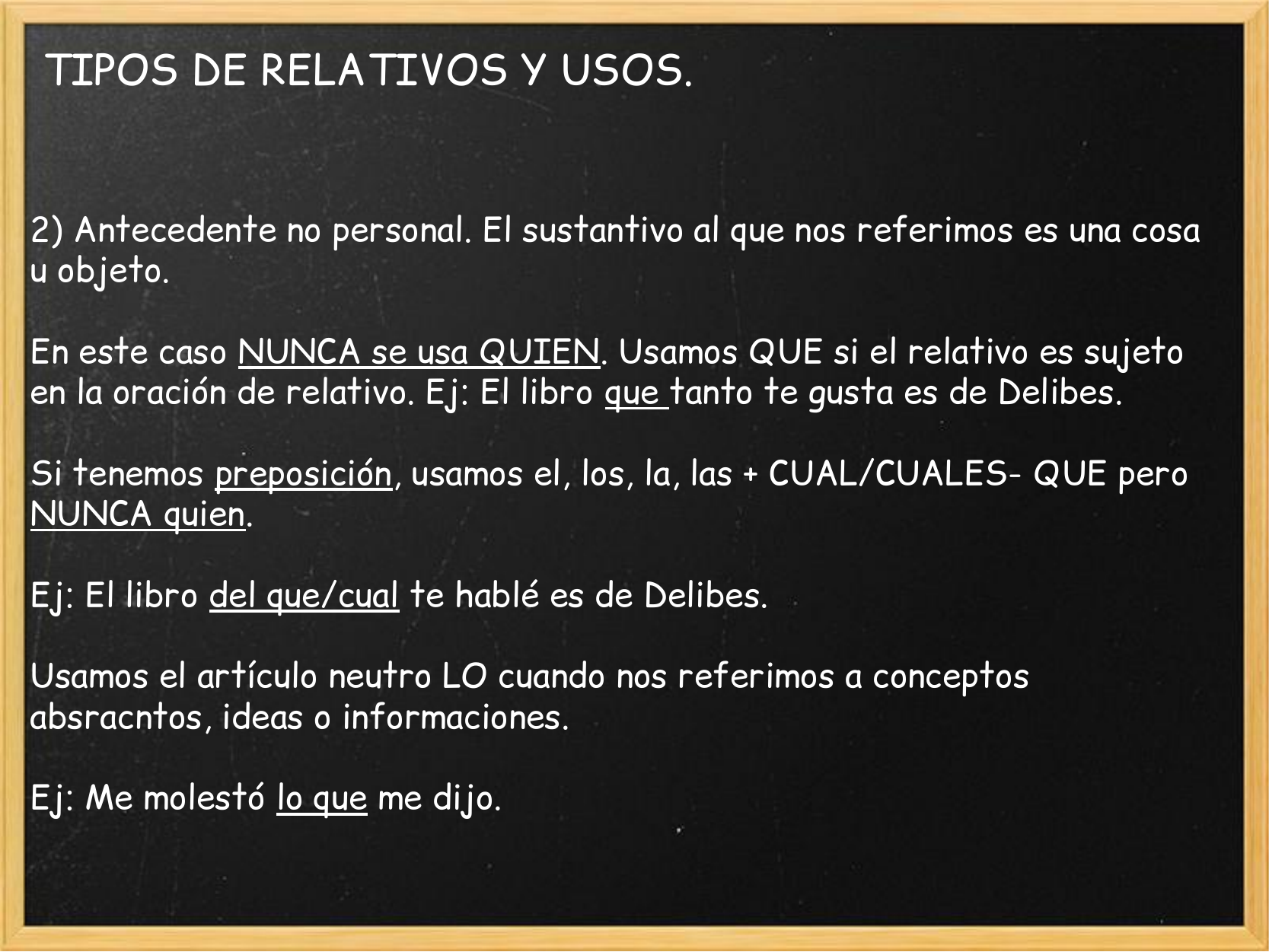

# TIPOS DE RELATIVOS Y USOS.
2) Antecedente no personal. El sustantivo al que nos referimos es una cosa u objeto.

En este caso NUNCA se usa QUIEN. Usamos QUE si el relativo es sujeto en la oración de relativo. Ej: El libro que tanto te gusta es de Delibes.

Si tenemos preposición, usamos el, los, la, las + CUAL/CUALES- QUE pero NUNCA quien.

Ej: El libro del que/cual te hablé es de Delibes.

Usamos el artículo neutro LO cuando nos referimos a conceptos absracntos, ideas o informaciones.

Ej: Me molestó lo que me dijo.